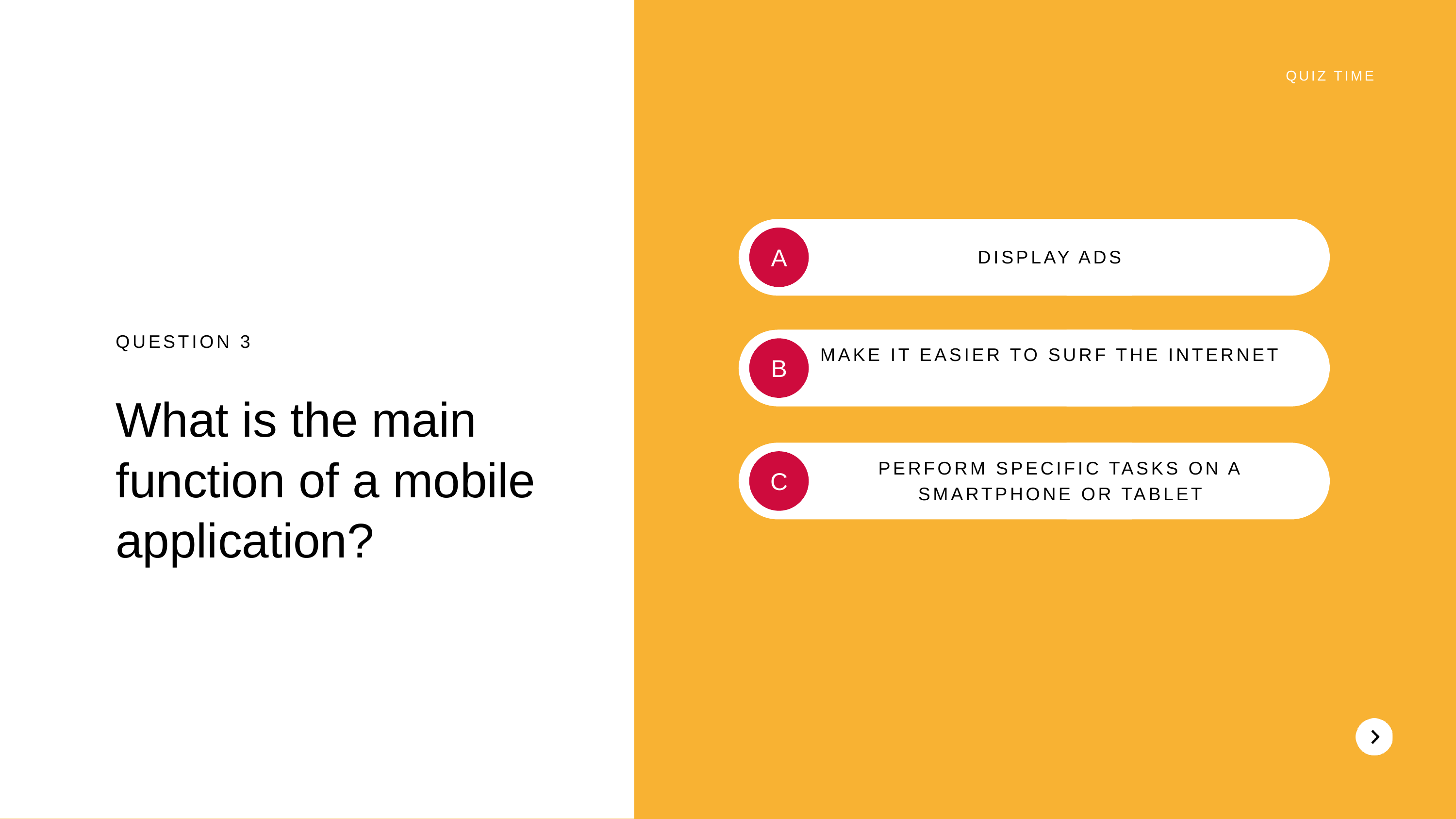

QUIZ TIME

A
DISPLAY ADS

QUESTION 3
What is the main function of a mobile application?

MAKE IT EASIER TO SURF THE INTERNET
B

PERFORM SPECIFIC TASKS ON A SMARTPHONE OR TABLET
C